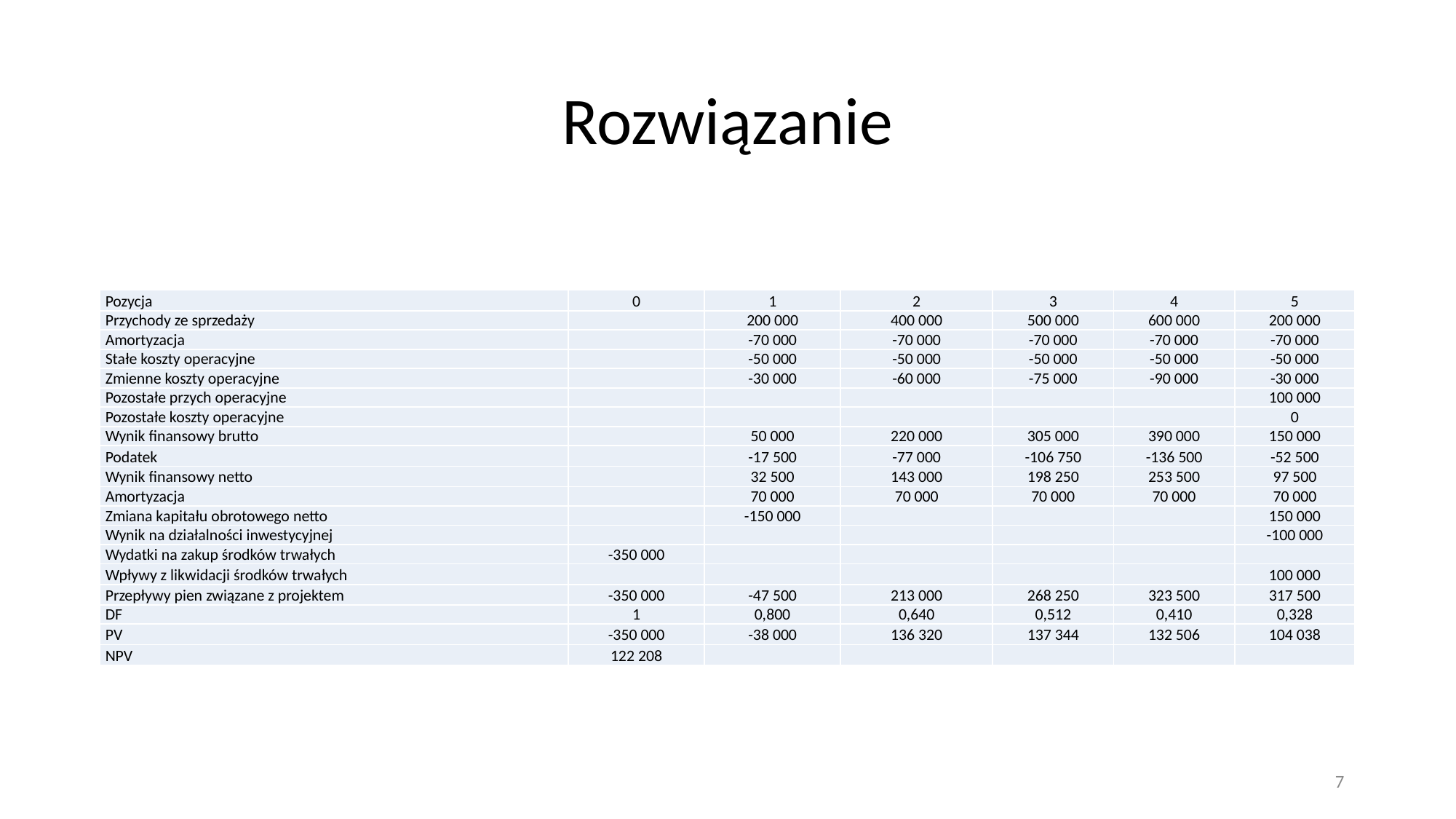

# Rozwiązanie
| Pozycja | 0 | 1 | 2 | 3 | 4 | 5 |
| --- | --- | --- | --- | --- | --- | --- |
| Przychody ze sprzedaży |  | 200 000 | 400 000 | 500 000 | 600 000 | 200 000 |
| Amortyzacja |  | -70 000 | -70 000 | -70 000 | -70 000 | -70 000 |
| Stałe koszty operacyjne |  | -50 000 | -50 000 | -50 000 | -50 000 | -50 000 |
| Zmienne koszty operacyjne |  | -30 000 | -60 000 | -75 000 | -90 000 | -30 000 |
| Pozostałe przych operacyjne |  |  |  |  |  | 100 000 |
| Pozostałe koszty operacyjne |  |  |  |  |  | 0 |
| Wynik finansowy brutto |  | 50 000 | 220 000 | 305 000 | 390 000 | 150 000 |
| Podatek |  | -17 500 | -77 000 | -106 750 | -136 500 | -52 500 |
| Wynik finansowy netto |  | 32 500 | 143 000 | 198 250 | 253 500 | 97 500 |
| Amortyzacja |  | 70 000 | 70 000 | 70 000 | 70 000 | 70 000 |
| Zmiana kapitału obrotowego netto |  | -150 000 |  |  |  | 150 000 |
| Wynik na działalności inwestycyjnej |  |  |  |  |  | -100 000 |
| Wydatki na zakup środków trwałych | -350 000 |  |  |  |  |  |
| Wpływy z likwidacji środków trwałych |  |  |  |  |  | 100 000 |
| Przepływy pien związane z projektem | -350 000 | -47 500 | 213 000 | 268 250 | 323 500 | 317 500 |
| DF | 1 | 0,800 | 0,640 | 0,512 | 0,410 | 0,328 |
| PV | -350 000 | -38 000 | 136 320 | 137 344 | 132 506 | 104 038 |
| NPV | 122 208 |  |  |  |  |  |
7